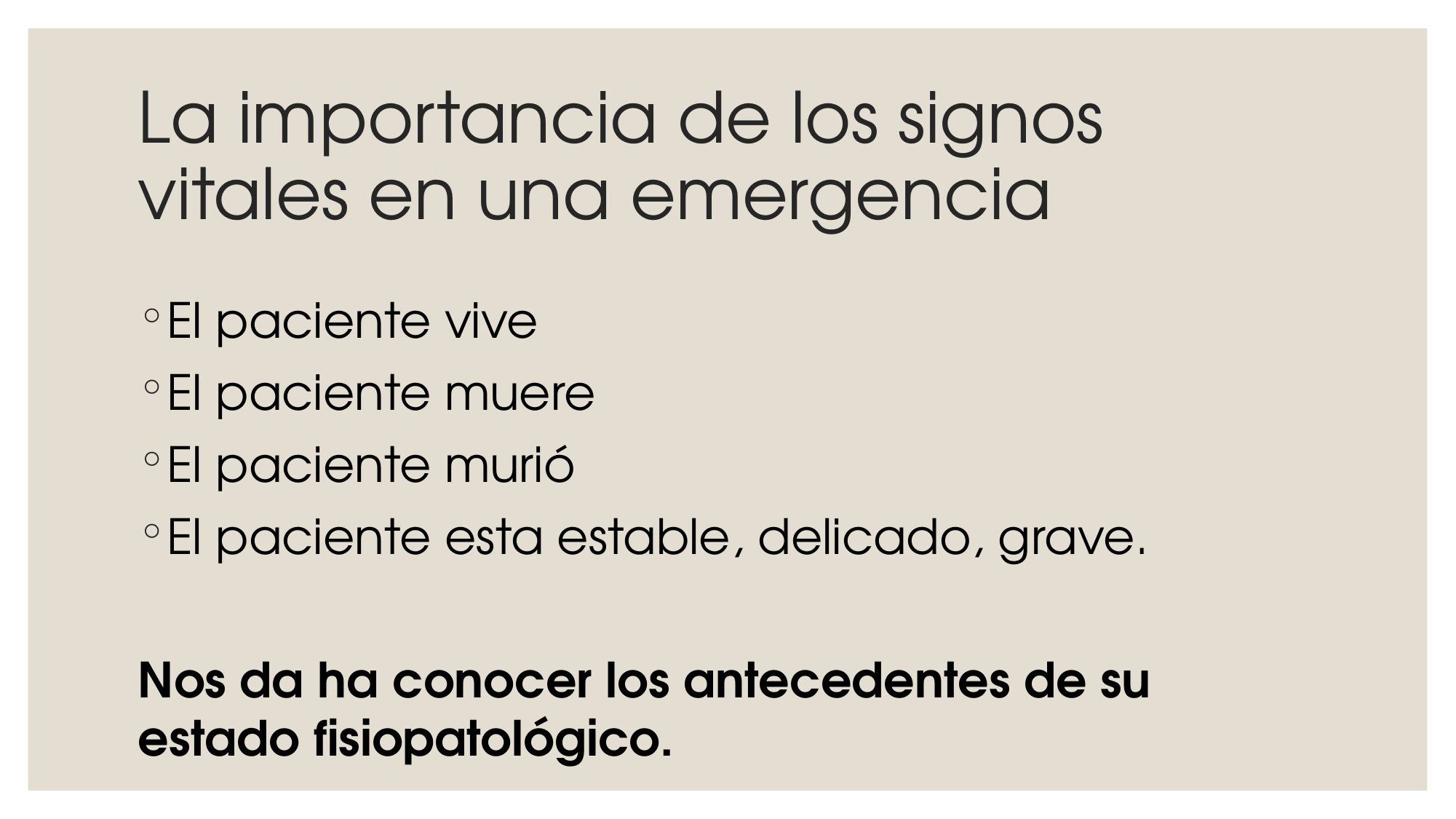

# La importancia de los signos vitales en una emergencia
El paciente vive
El paciente muere
El paciente murió
El paciente esta estable, delicado, grave.

Nos da ha conocer los antecedentes de su estado fisiopatológico.